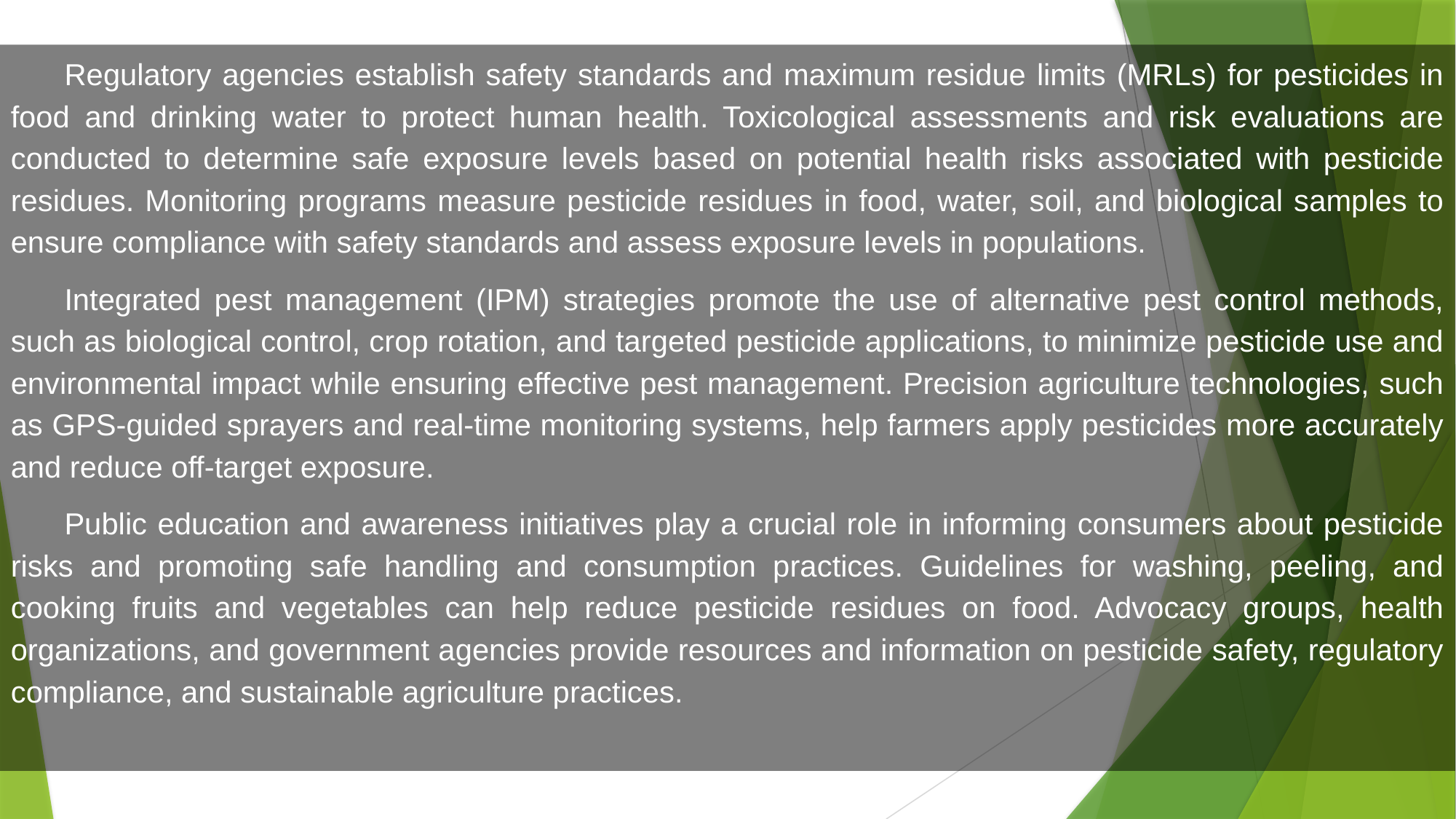

Regulatory agencies establish safety standards and maximum residue limits (MRLs) for pesticides in food and drinking water to protect human health. Toxicological assessments and risk evaluations are conducted to determine safe exposure levels based on potential health risks associated with pesticide residues. Monitoring programs measure pesticide residues in food, water, soil, and biological samples to ensure compliance with safety standards and assess exposure levels in populations.
Integrated pest management (IPM) strategies promote the use of alternative pest control methods, such as biological control, crop rotation, and targeted pesticide applications, to minimize pesticide use and environmental impact while ensuring effective pest management. Precision agriculture technologies, such as GPS-guided sprayers and real-time monitoring systems, help farmers apply pesticides more accurately and reduce off-target exposure.
Public education and awareness initiatives play a crucial role in informing consumers about pesticide risks and promoting safe handling and consumption practices. Guidelines for washing, peeling, and cooking fruits and vegetables can help reduce pesticide residues on food. Advocacy groups, health organizations, and government agencies provide resources and information on pesticide safety, regulatory compliance, and sustainable agriculture practices.